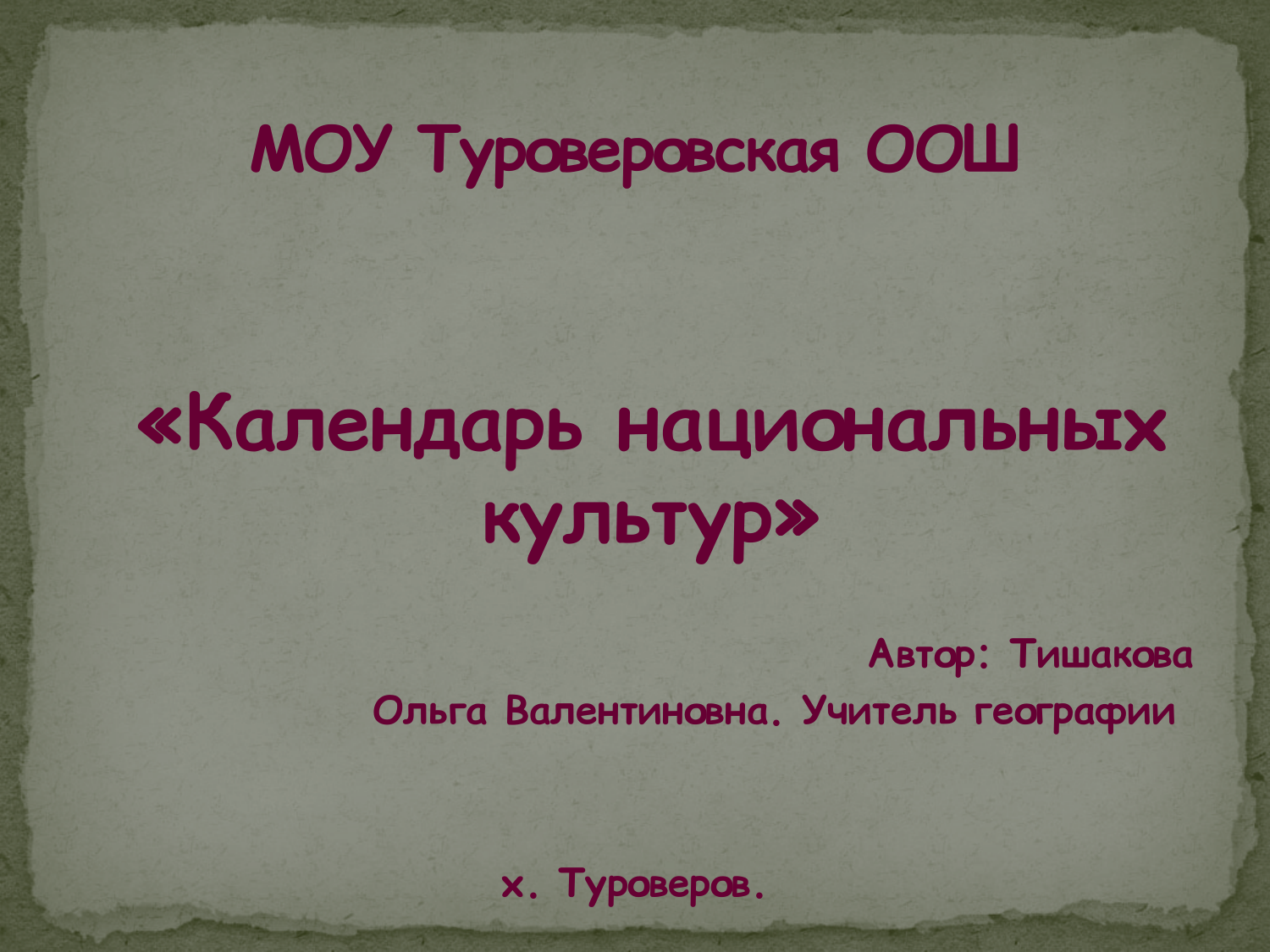

# МОУ Туроверовская ООШ

                            «Календарь национальных культур»

Автор: Тишакова
 Ольга Валентиновна. Учитель географии

х. Туроверов.